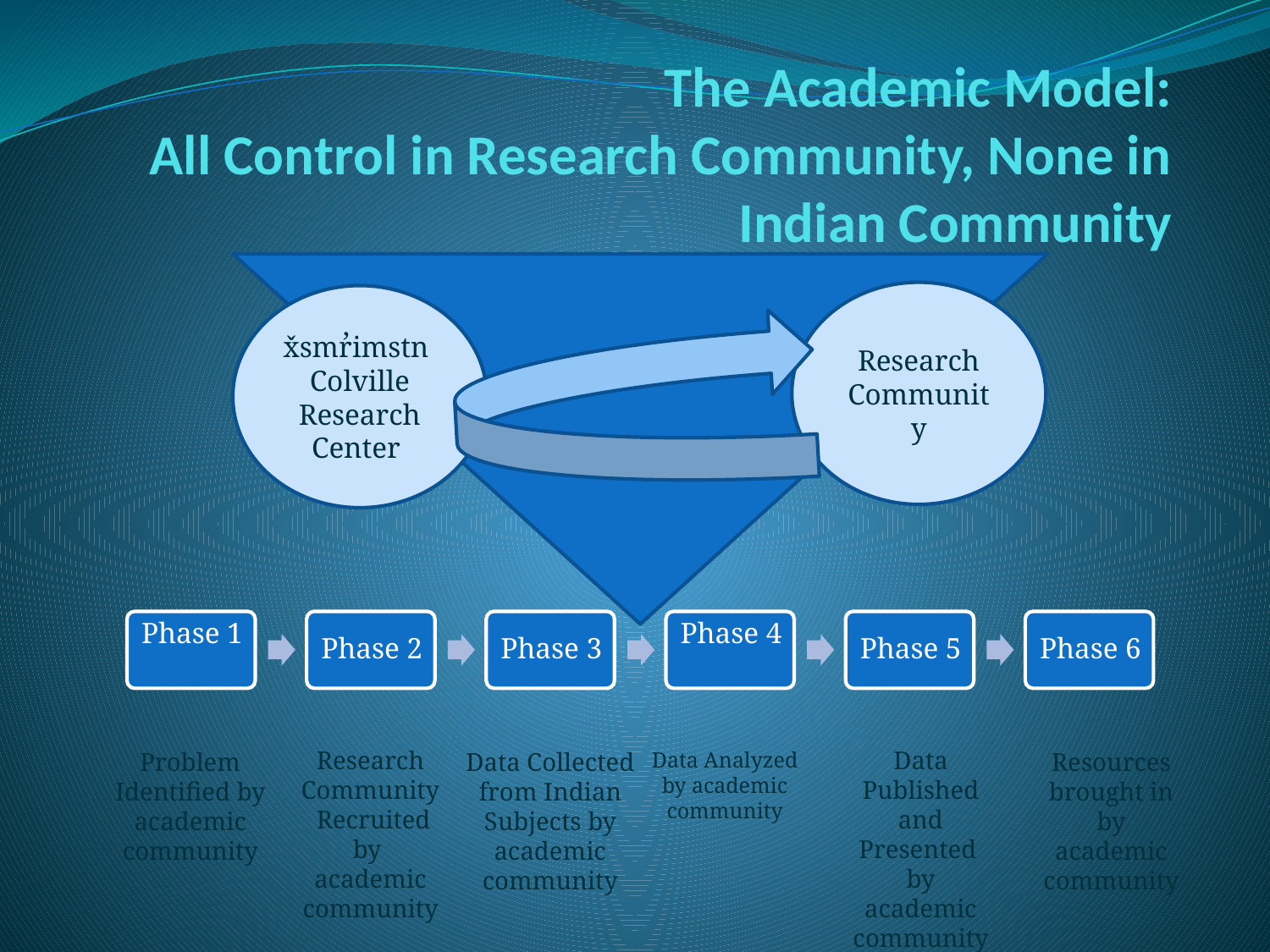

# The Academic Model: All Control in Research Community, None in Indian Community

Research
Community
x̌smr̓imstn  Colville Research Center

Phase 1

Phase 2

Phase 3

Phase 4

Phase 5

Phase 6
Research Community  Recruited by  academic community
Data Published and Presented  by academic community
Problem Identified by academic community
Data Collected from Indian Subjects by academic community
Data Analyzed by academic community
Resources brought in by academic community